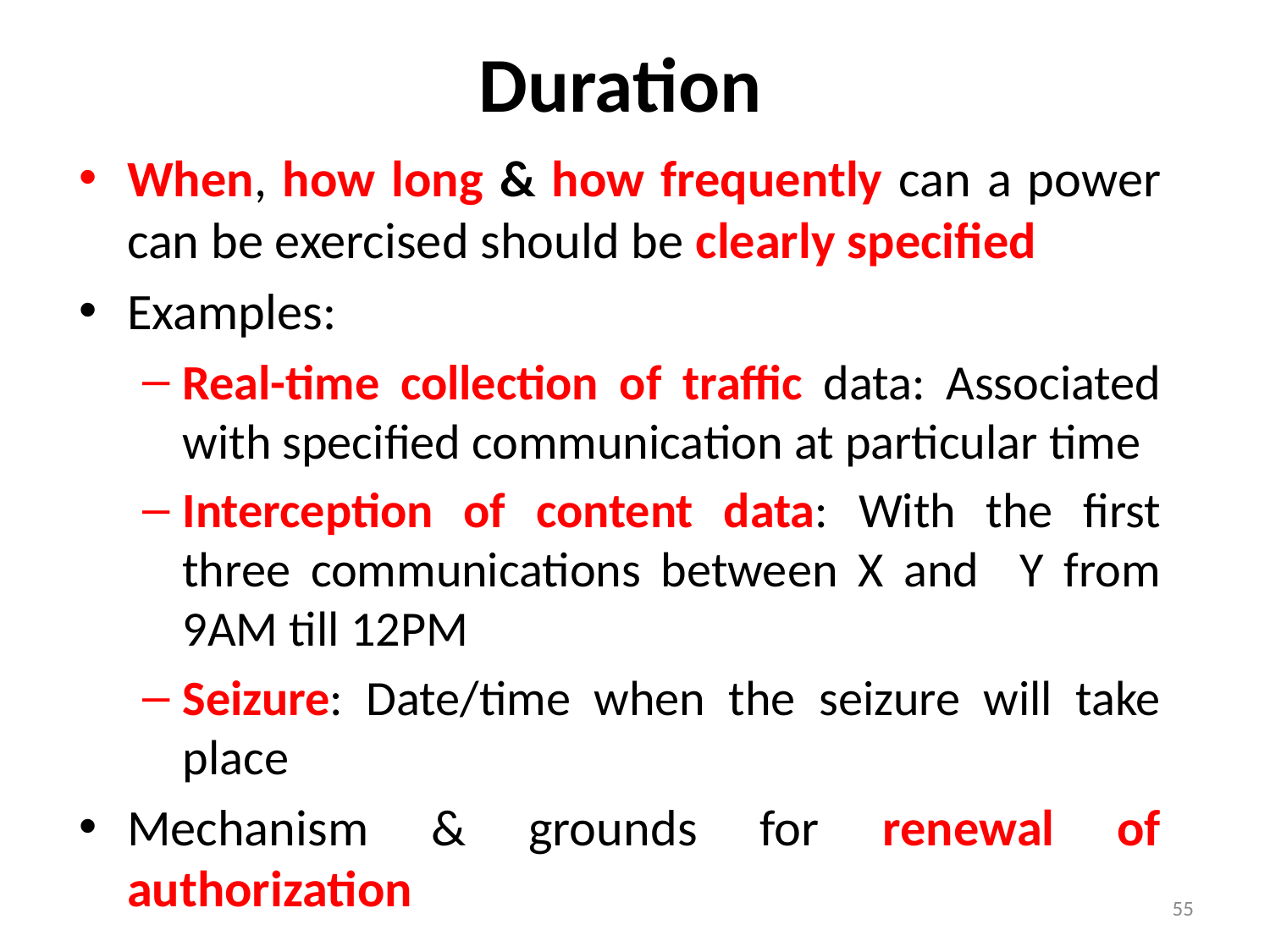

# Duration
When, how long & how frequently can a power can be exercised should be clearly specified
Examples:
Real-time collection of traffic data: Associated with specified communication at particular time
Interception of content data: With the first three communications between X and  Y from 9AM till 12PM
Seizure: Date/time when the seizure will take place
Mechanism & grounds for renewal of authorization
55